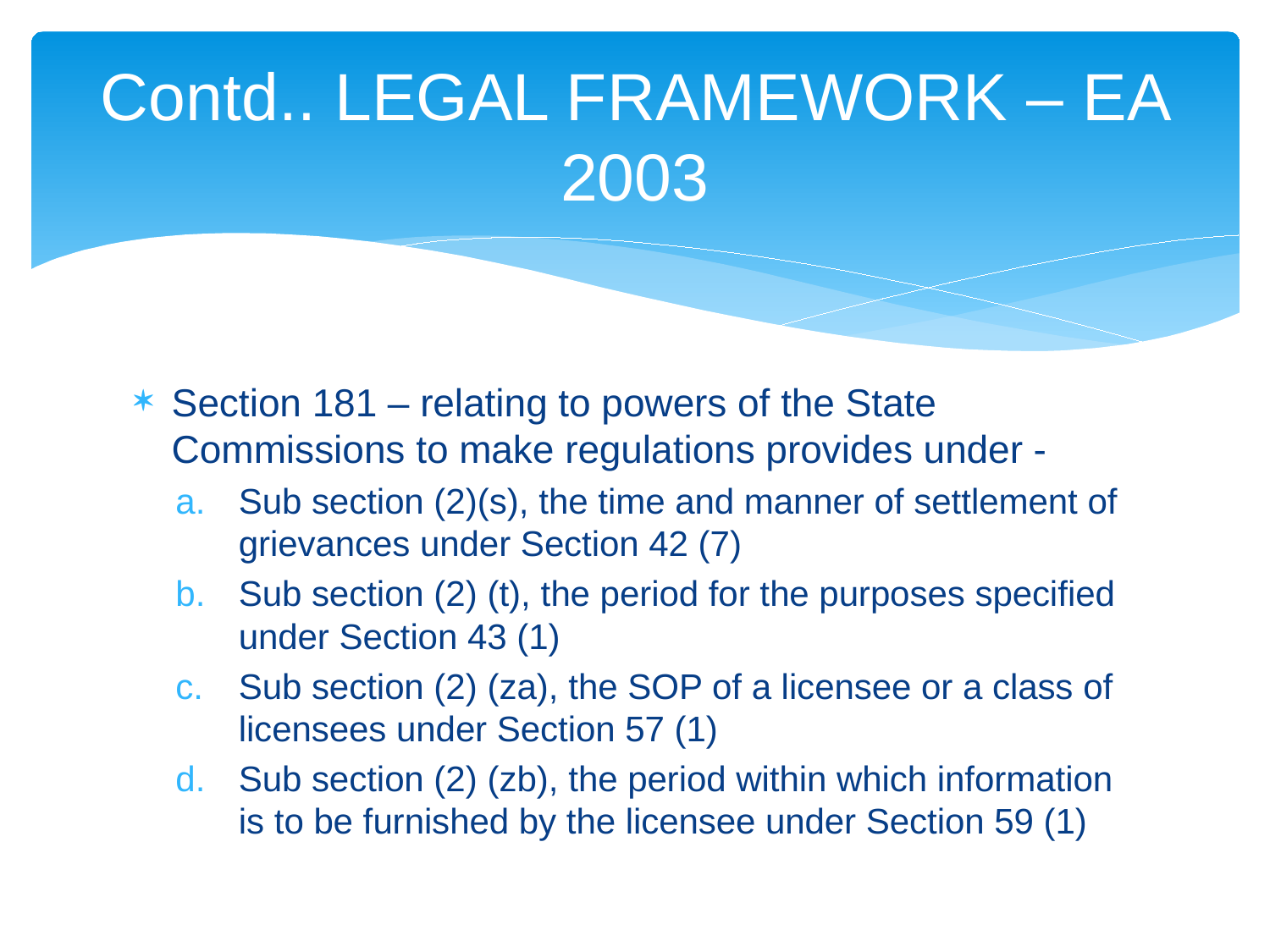

# Contd.. LEGAL FRAMEWORK – EA 2003
Section 181 – relating to powers of the State Commissions to make regulations provides under -
Sub section (2)(s), the time and manner of settlement of grievances under Section 42 (7)
Sub section (2) (t), the period for the purposes specified under Section 43 (1)
Sub section (2) (za), the SOP of a licensee or a class of licensees under Section 57 (1)
Sub section (2) (zb), the period within which information is to be furnished by the licensee under Section 59 (1)